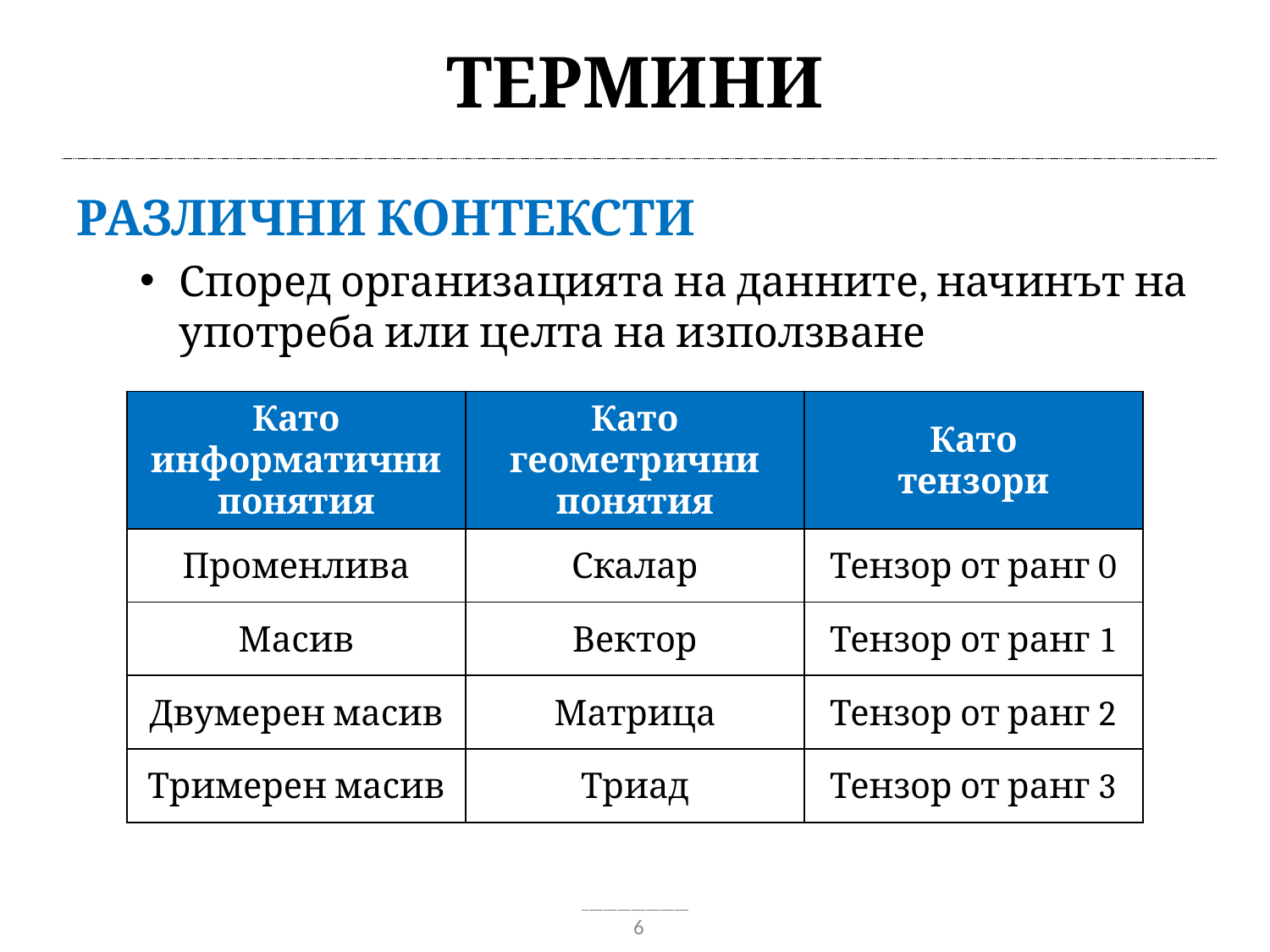

# Термини
Различни контексти
Според организацията на данните, начинът на употреба или целта на използване
| Като информатични понятия | Като геометрични понятия | Като тензори |
| --- | --- | --- |
| Променлива | Скалар | Тензор от ранг 0 |
| Масив | Вектор | Тензор от ранг 1 |
| Двумерен масив | Матрица | Тензор от ранг 2 |
| Тримерен масив | Триад | Тензор от ранг 3 |
6